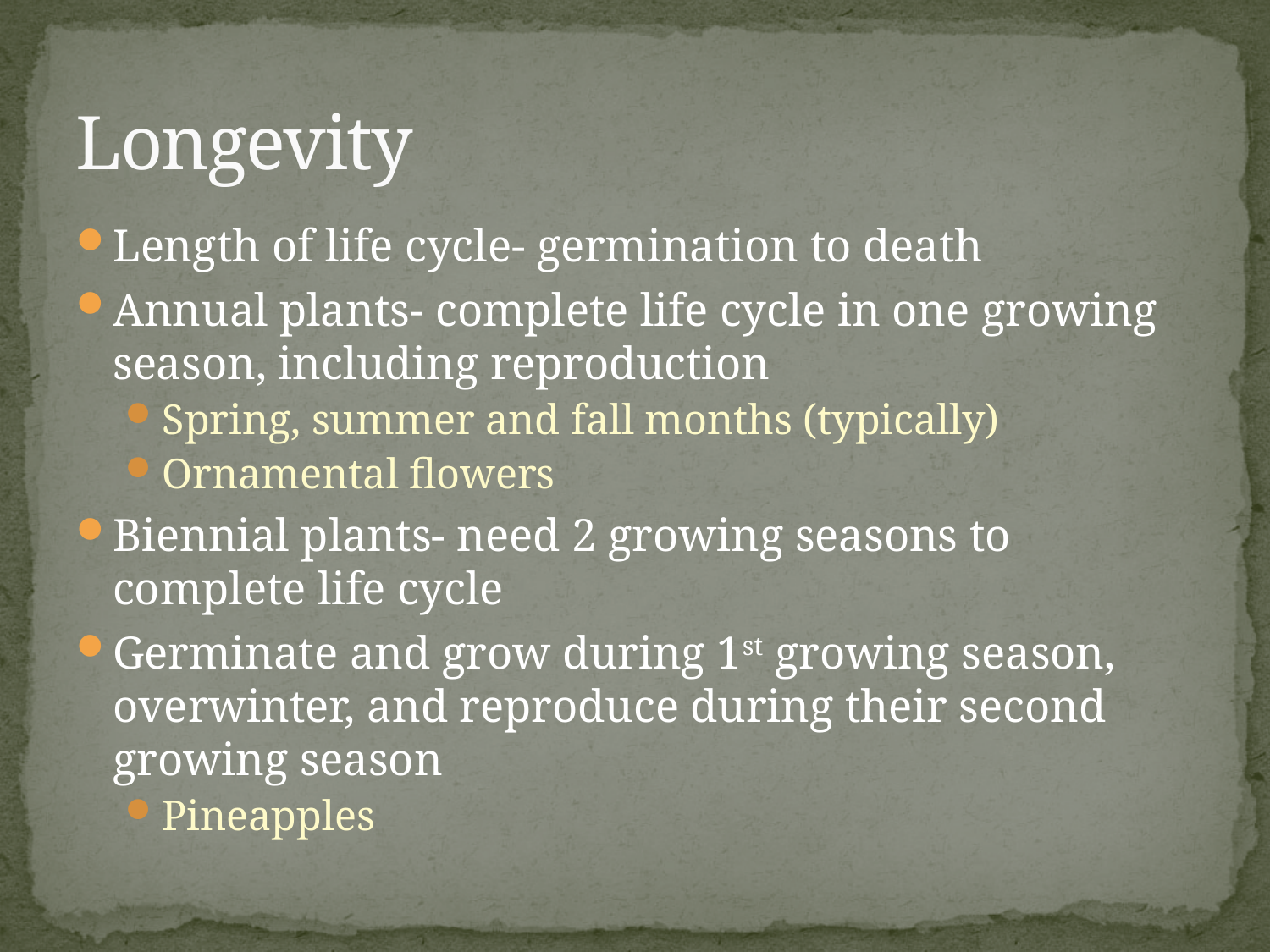

# Longevity
Length of life cycle- germination to death
Annual plants- complete life cycle in one growing season, including reproduction
Spring, summer and fall months (typically)
Ornamental flowers
Biennial plants- need 2 growing seasons to complete life cycle
Germinate and grow during 1st growing season, overwinter, and reproduce during their second growing season
Pineapples